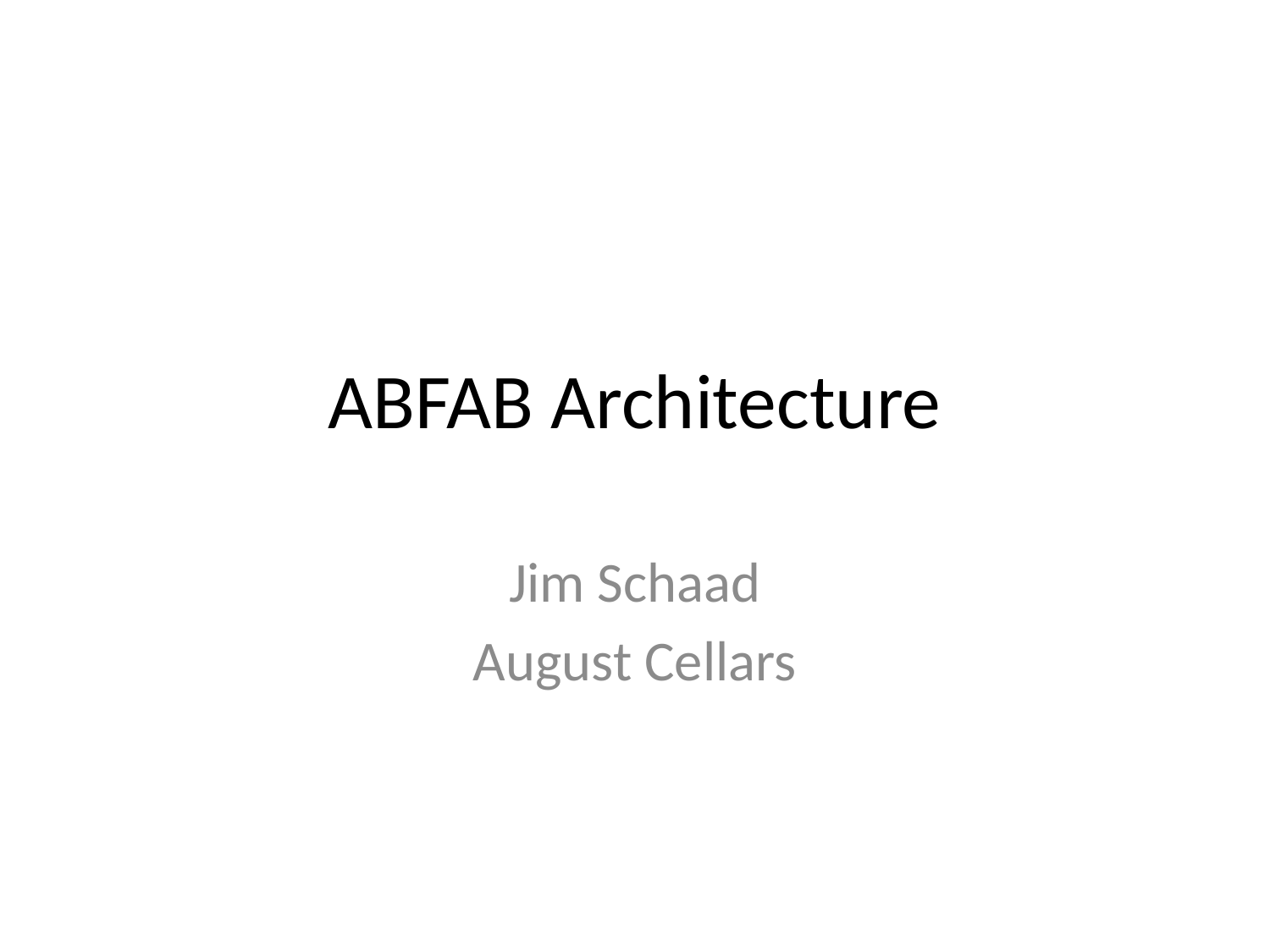

# ABFAB Architecture
Jim Schaad
August Cellars